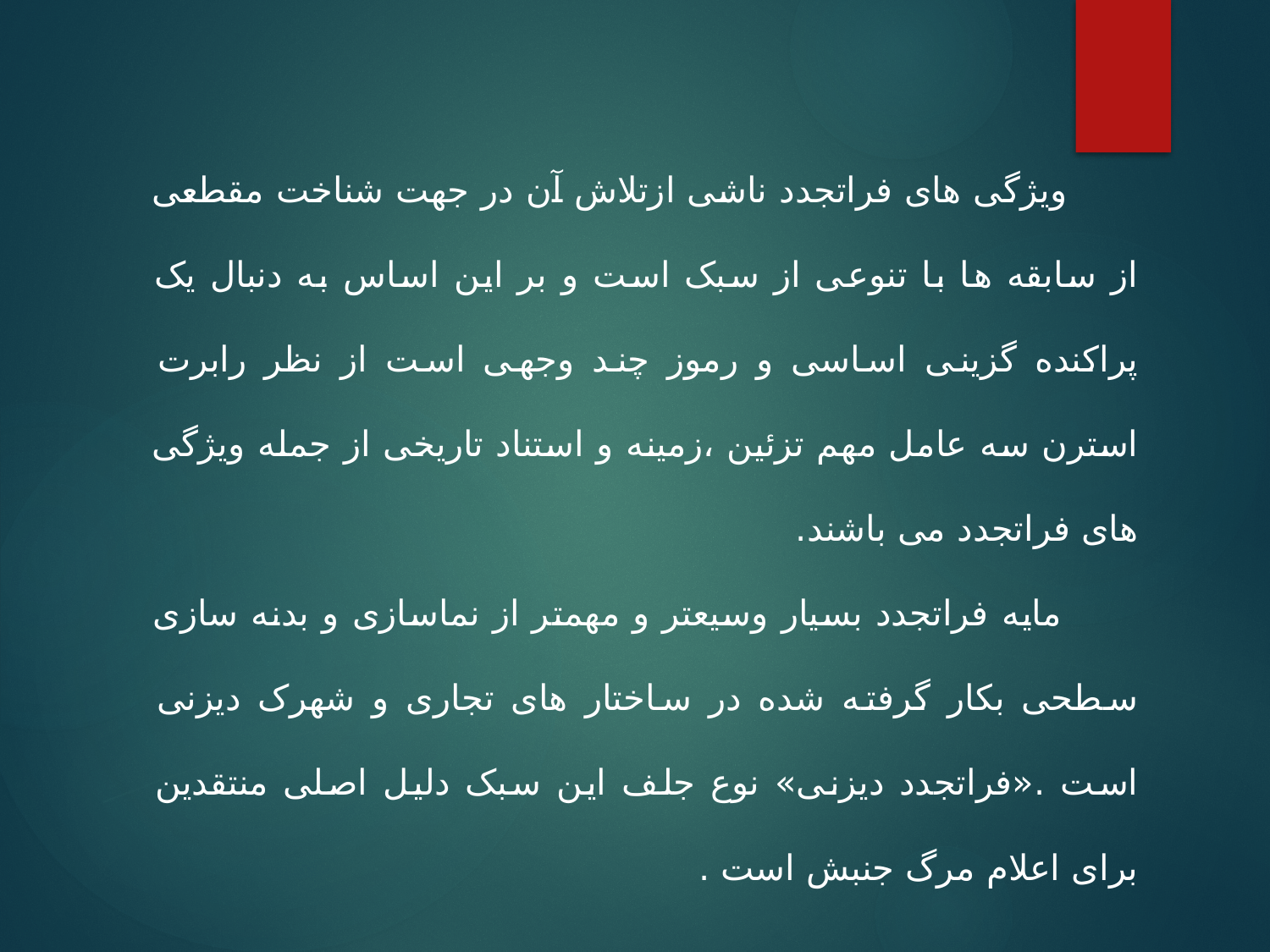

ویژگی های فراتجدد ناشی ازتلاش آن در جهت شناخت مقطعی از سابقه ها با تنوعی از سبک است و بر این اساس به دنبال یک پراکنده گزینی اساسی و رموز چند وجهی است از نظر رابرت استرن سه عامل مهم تزئین ،زمینه و استناد تاریخی از جمله ویژگی های فراتجدد می باشند.
      مایه فراتجدد بسیار وسیعتر و مهمتر از نماسازی و بدنه سازی سطحی بکار گرفته شده در ساختار های تجاری و شهرک دیزنی است .«فراتجدد دیزنی» نوع جلف این سبک دلیل اصلی منتقدین برای اعلام مرگ جنبش است .